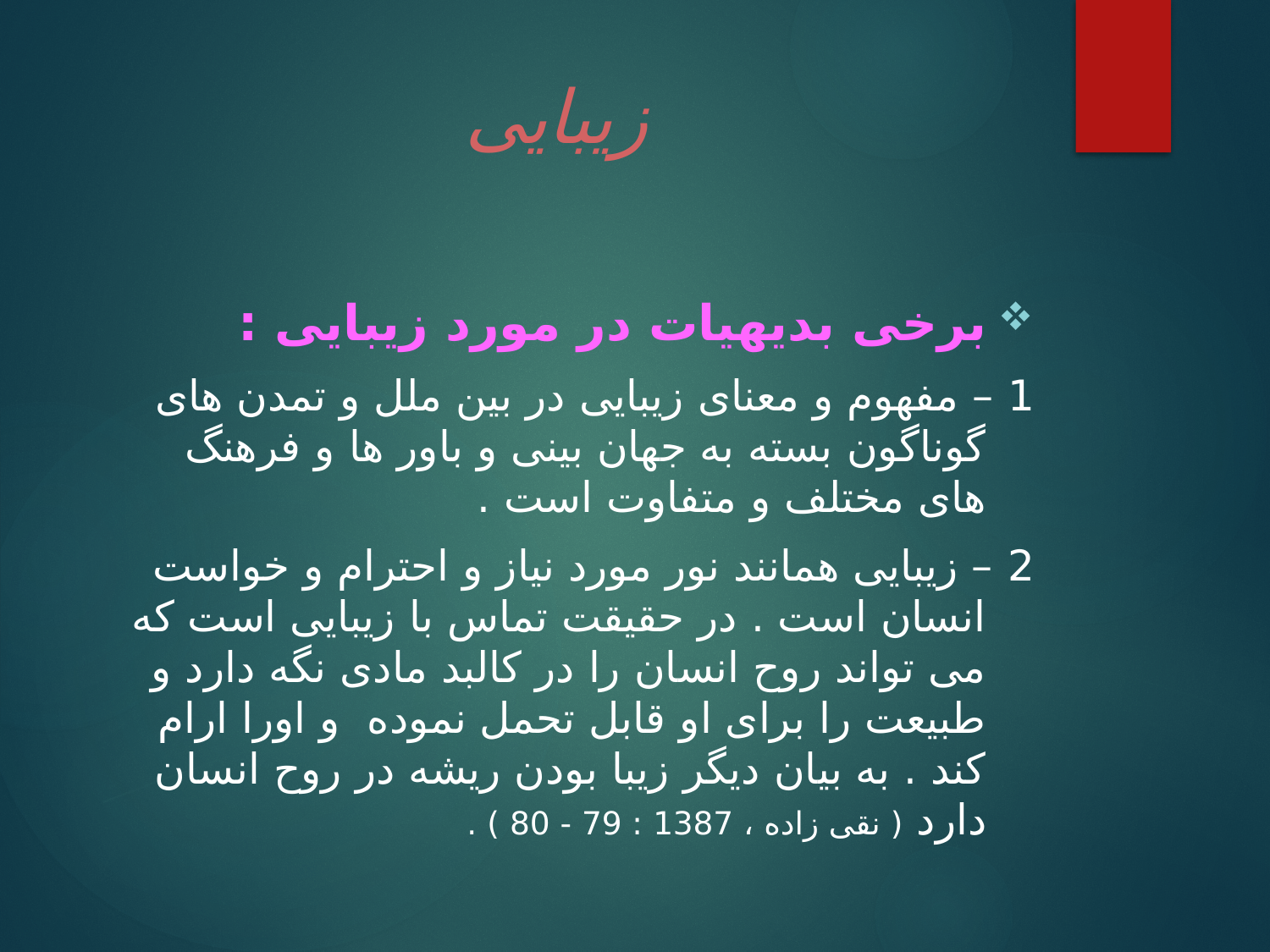

# زیبایی
برخی بدیهیات در مورد زیبایی :
1 – مفهوم و معنای زیبایی در بین ملل و تمدن های گوناگون بسته به جهان بینی و باور ها و فرهنگ های مختلف و متفاوت است .
2 – زیبایی همانند نور مورد نیاز و احترام و خواست انسان است . در حقیقت تماس با زیبایی است که می تواند روح انسان را در کالبد مادی نگه دارد و طبیعت را برای او قابل تحمل نموده  و اورا ارام کند . به بیان دیگر زیبا بودن ریشه در روح انسان دارد ( نقی زاده ، 1387 : 79 - 80 ) .